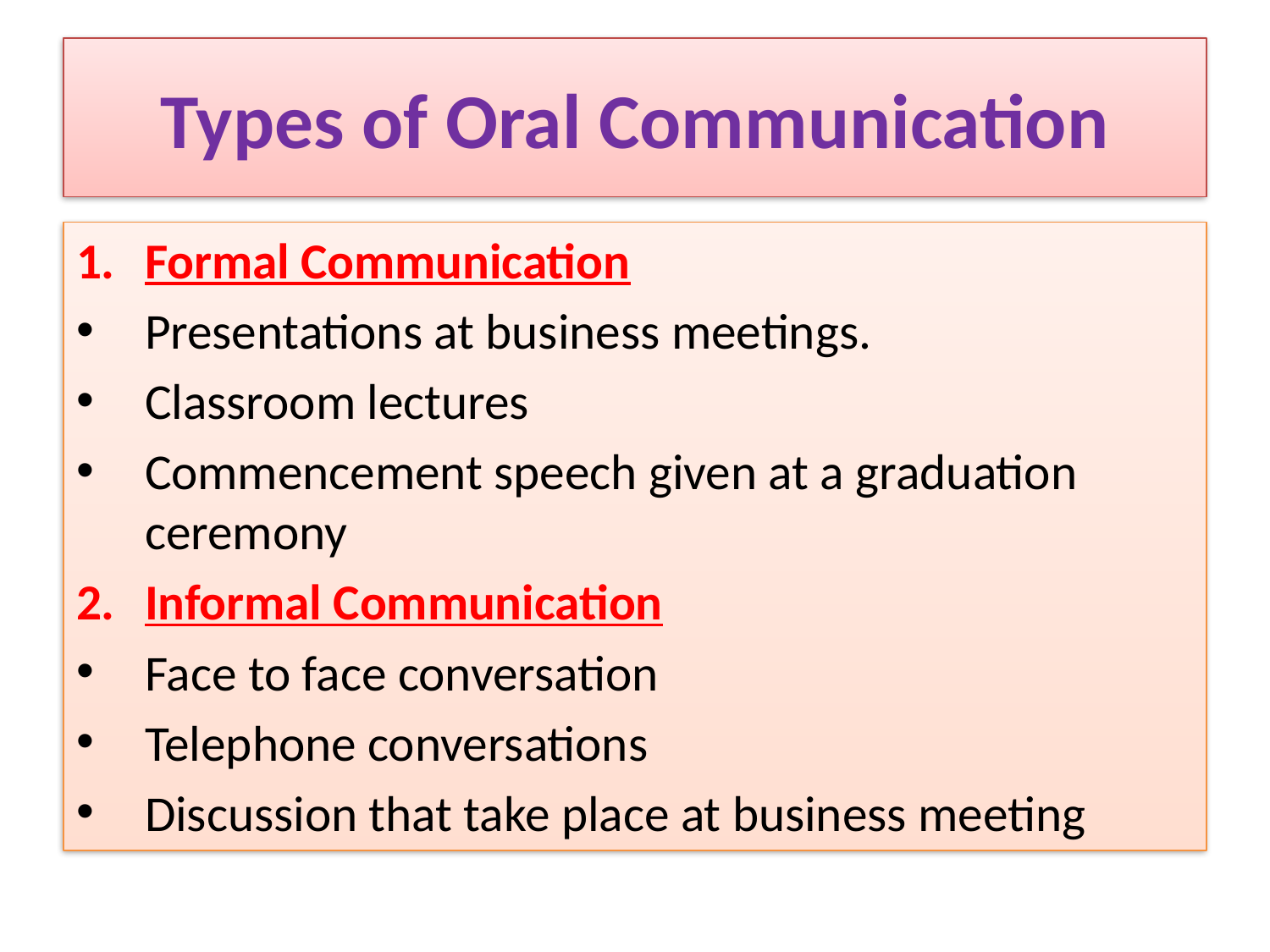

# Types of Oral Communication
Formal Communication
Presentations at business meetings.
Classroom lectures
Commencement speech given at a graduation ceremony
Informal Communication
Face to face conversation
Telephone conversations
Discussion that take place at business meeting